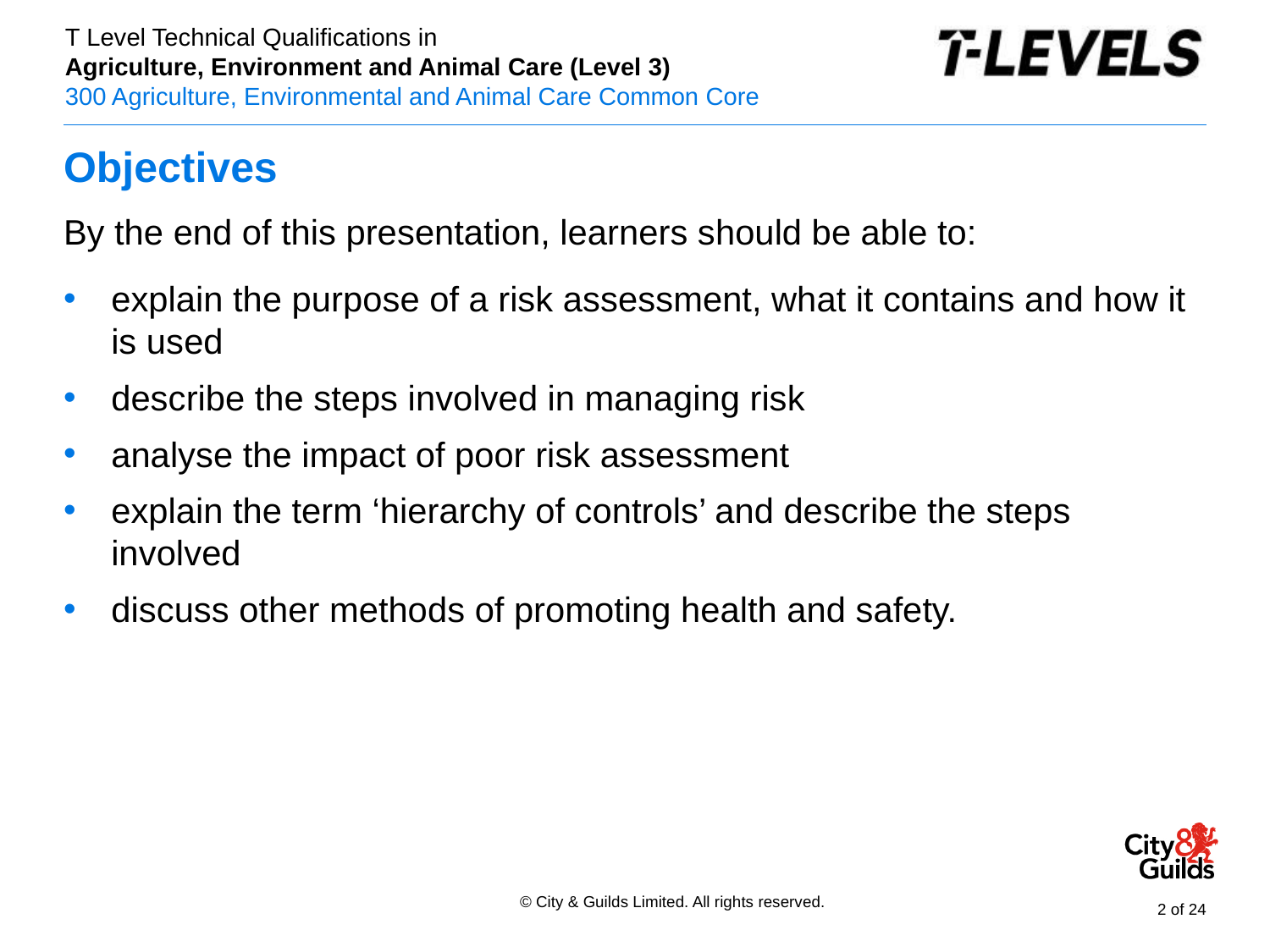

# Objectives
By the end of this presentation, learners should be able to:
explain the purpose of a risk assessment, what it contains and how it is used
describe the steps involved in managing risk
analyse the impact of poor risk assessment
explain the term ‘hierarchy of controls’ and describe the steps involved
discuss other methods of promoting health and safety.